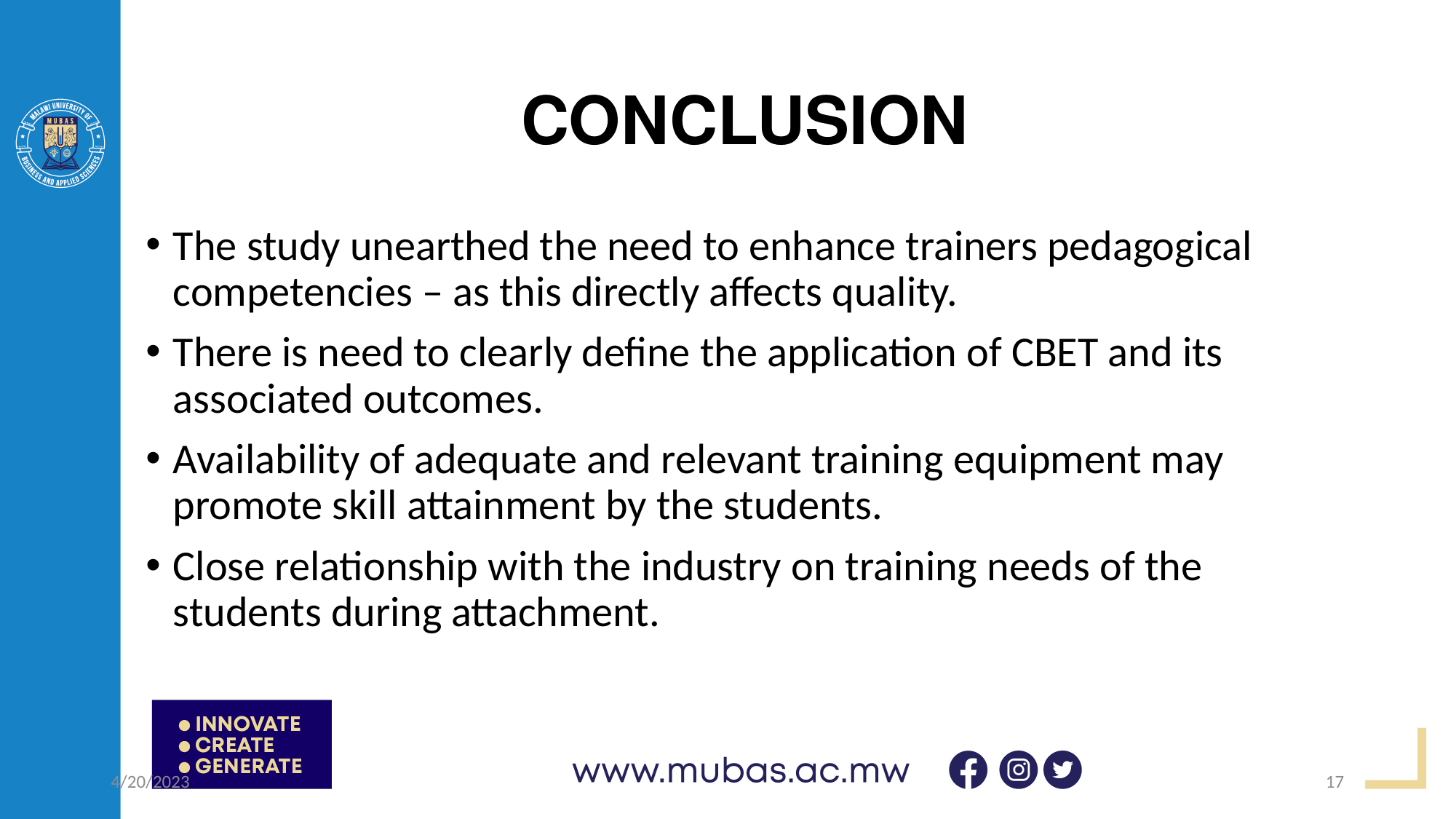

# CONCLUSION
The study unearthed the need to enhance trainers pedagogical competencies – as this directly affects quality.
There is need to clearly define the application of CBET and its associated outcomes.
Availability of adequate and relevant training equipment may promote skill attainment by the students.
Close relationship with the industry on training needs of the students during attachment.
4/20/2023
17